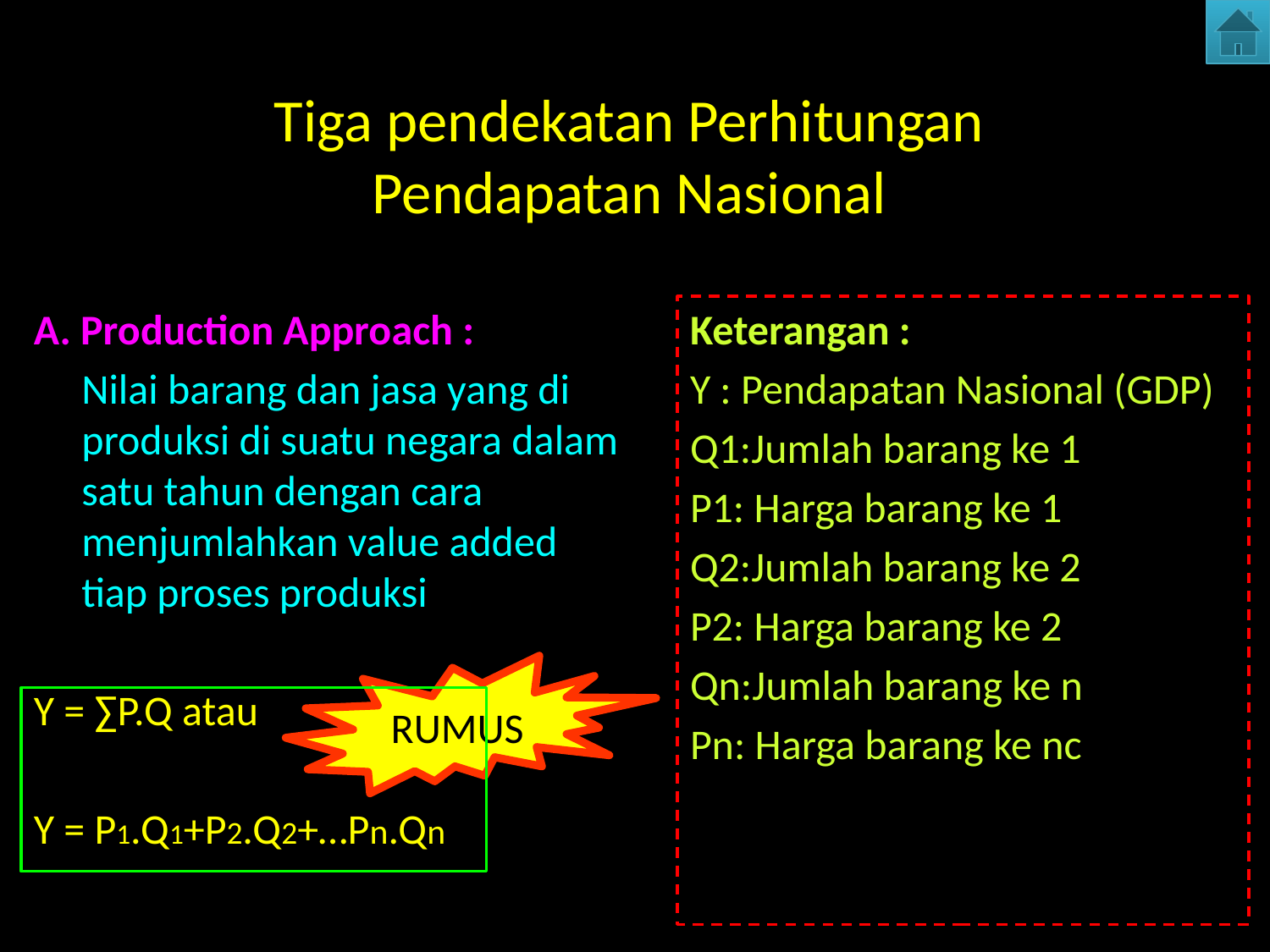

# Tiga pendekatan Perhitungan Pendapatan Nasional
A. Production Approach :
	Nilai barang dan jasa yang di produksi di suatu negara dalam satu tahun dengan cara menjumlahkan value added tiap proses produksi

Y = ∑P.Q atau

Y = P1.Q1+P2.Q2+…Pn.Qn

Keterangan :
Y : Pendapatan Nasional (GDP)
Q1:Jumlah barang ke 1
P1: Harga barang ke 1
Q2:Jumlah barang ke 2
P2: Harga barang ke 2
Qn:Jumlah barang ke n
Pn: Harga barang ke nc
RUMUS